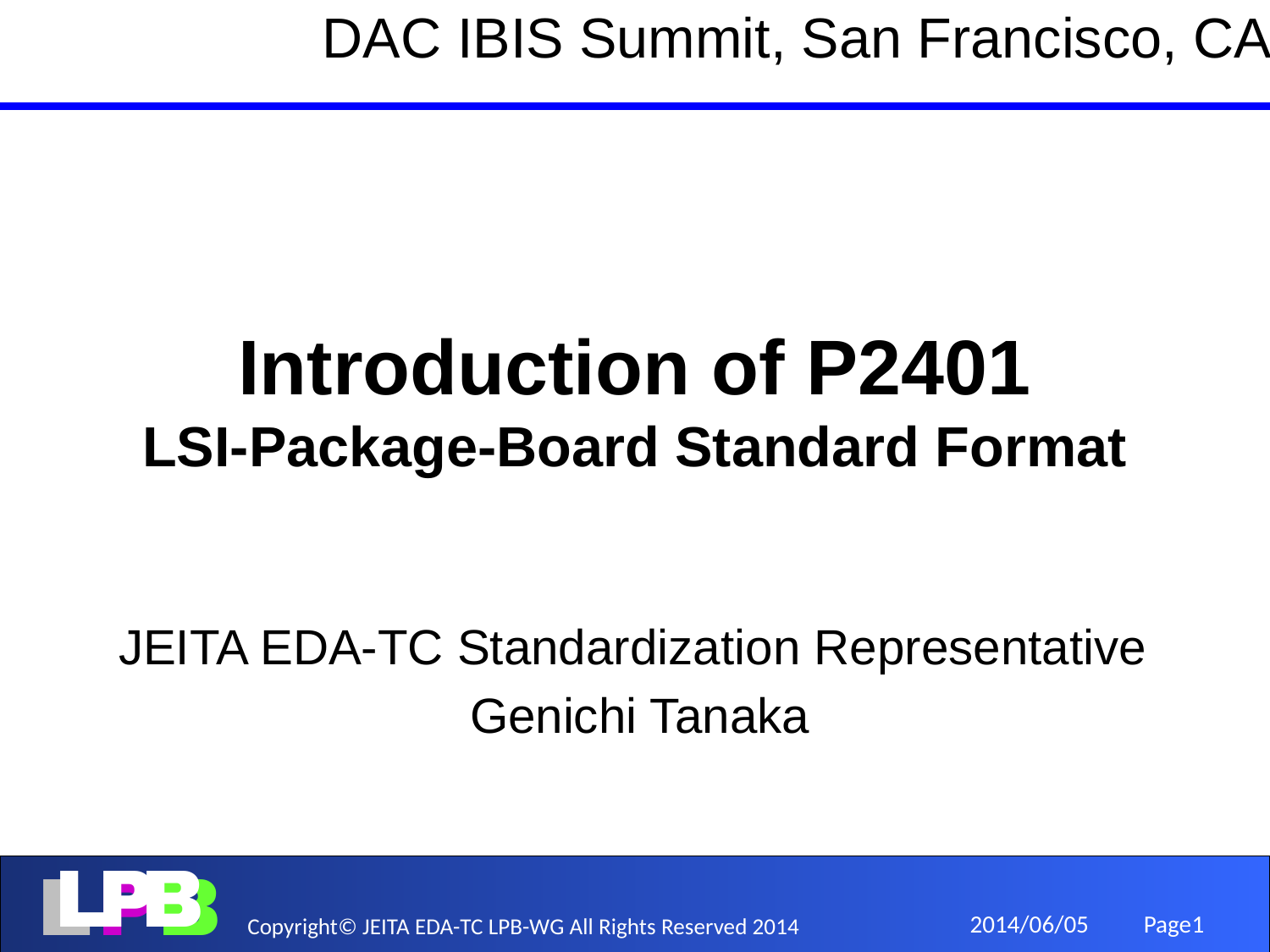

DAC IBIS Summit, San Francisco, CA
# Introduction of P2401 LSI-Package-Board Standard Format

JEITA EDA-TC Standardization Representative
Genichi Tanaka